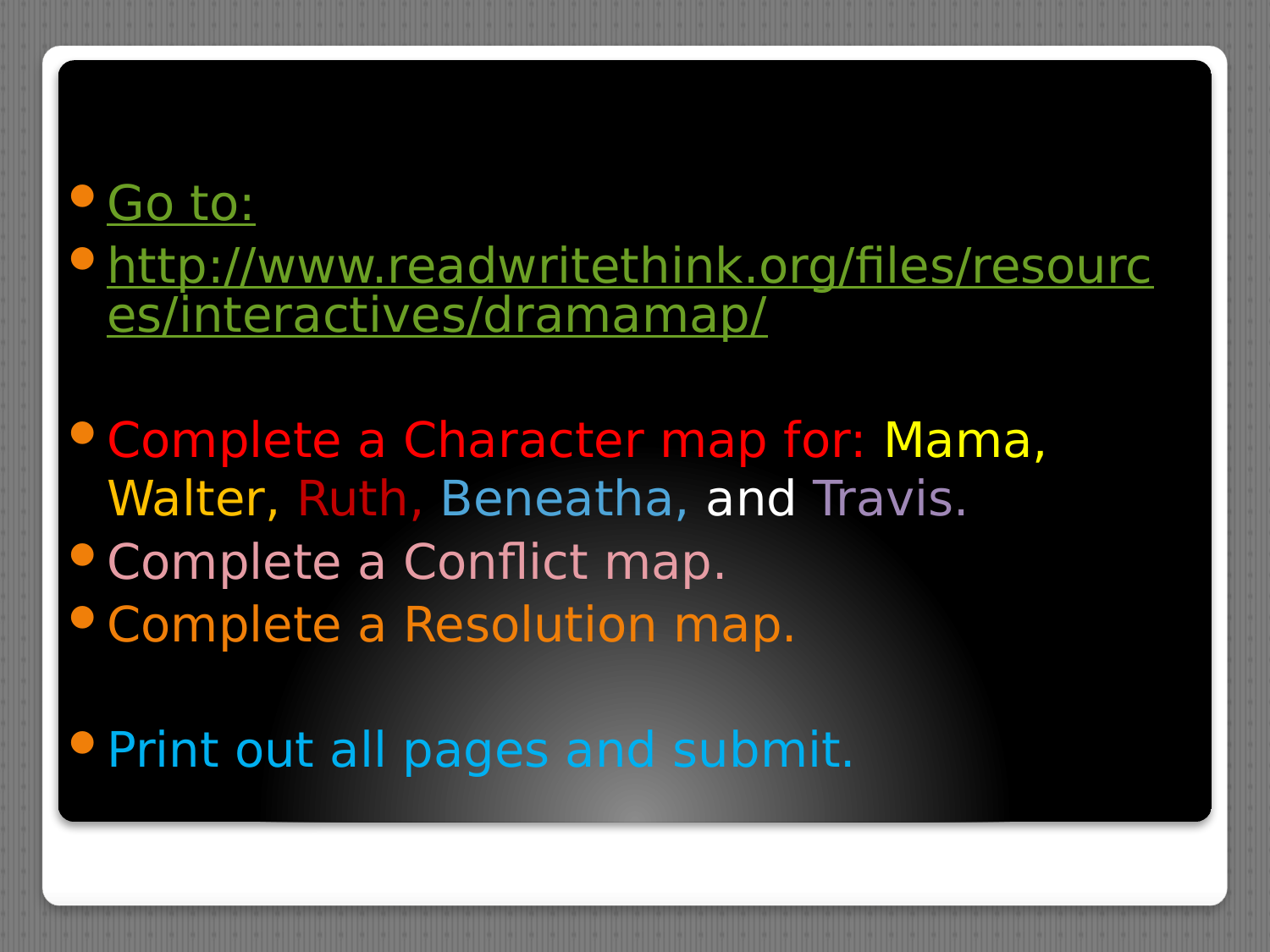

Go to:
http://www.readwritethink.org/files/resources/interactives/dramamap/

Complete a Character map for: Mama, Walter, Ruth, Beneatha, and Travis.
Complete a Conflict map.
Complete a Resolution map.

Print out all pages and submit.
#